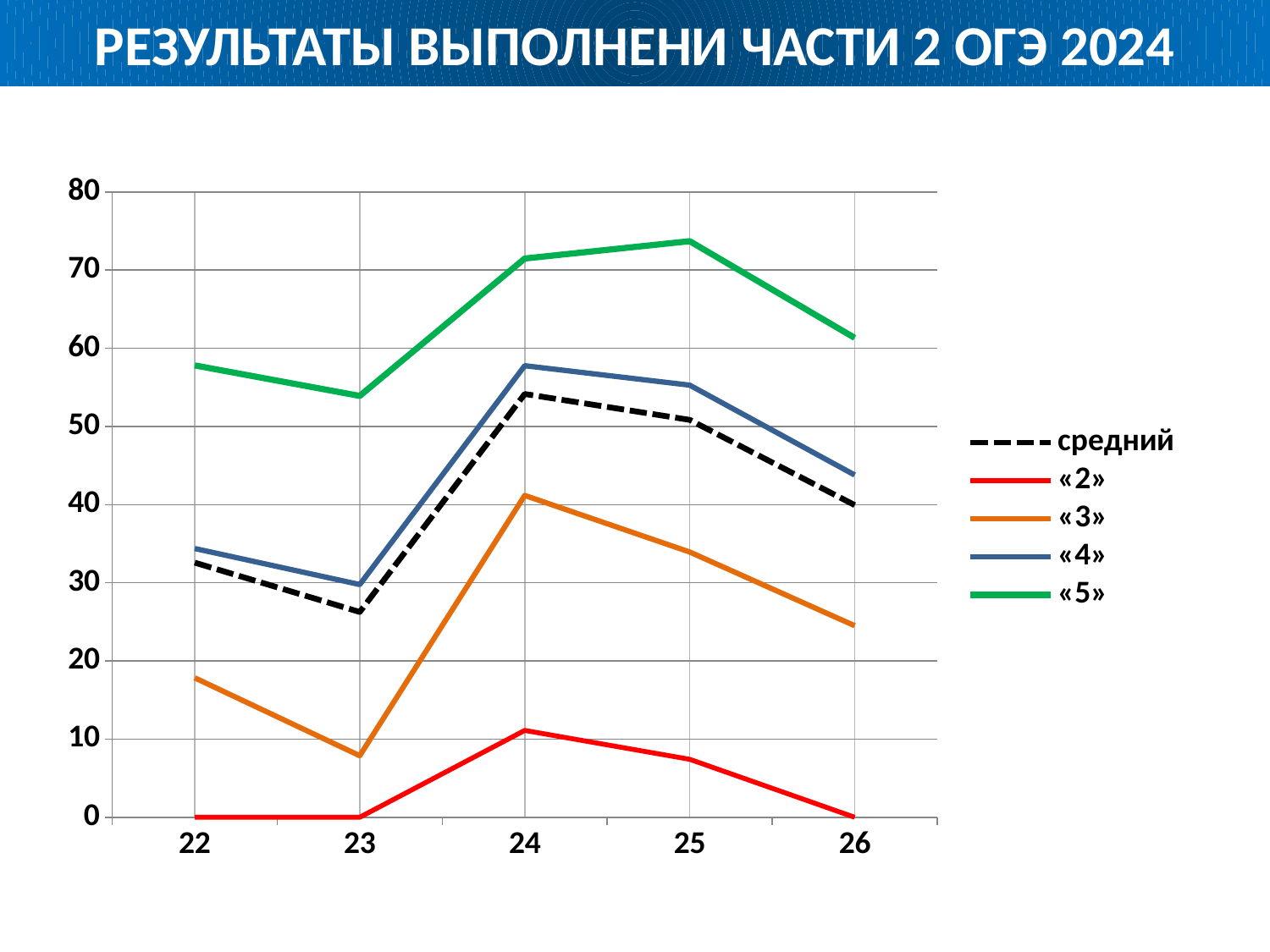

РЕЗУЛЬТАТЫ ВЫПОЛНЕНИ ЧАСТИ 2 ОГЭ 2024

### Chart

| Category | средний | «2» | «3» | «4» | «5» |
|---|---|---|---|---|---|
| 22 | 32.57 | 0.0 | 17.83 | 34.38 | 57.81 |
| 23 | 26.26 | 0.0 | 7.87 | 29.77 | 53.91 |
| 24 | 54.15 | 11.11 | 41.17 | 57.77 | 71.48 |
| 25 | 50.84 | 7.41 | 33.93 | 55.28 | 73.7 |
| 26 | 39.94 | 0.0 | 24.5 | 43.79 | 61.33 |